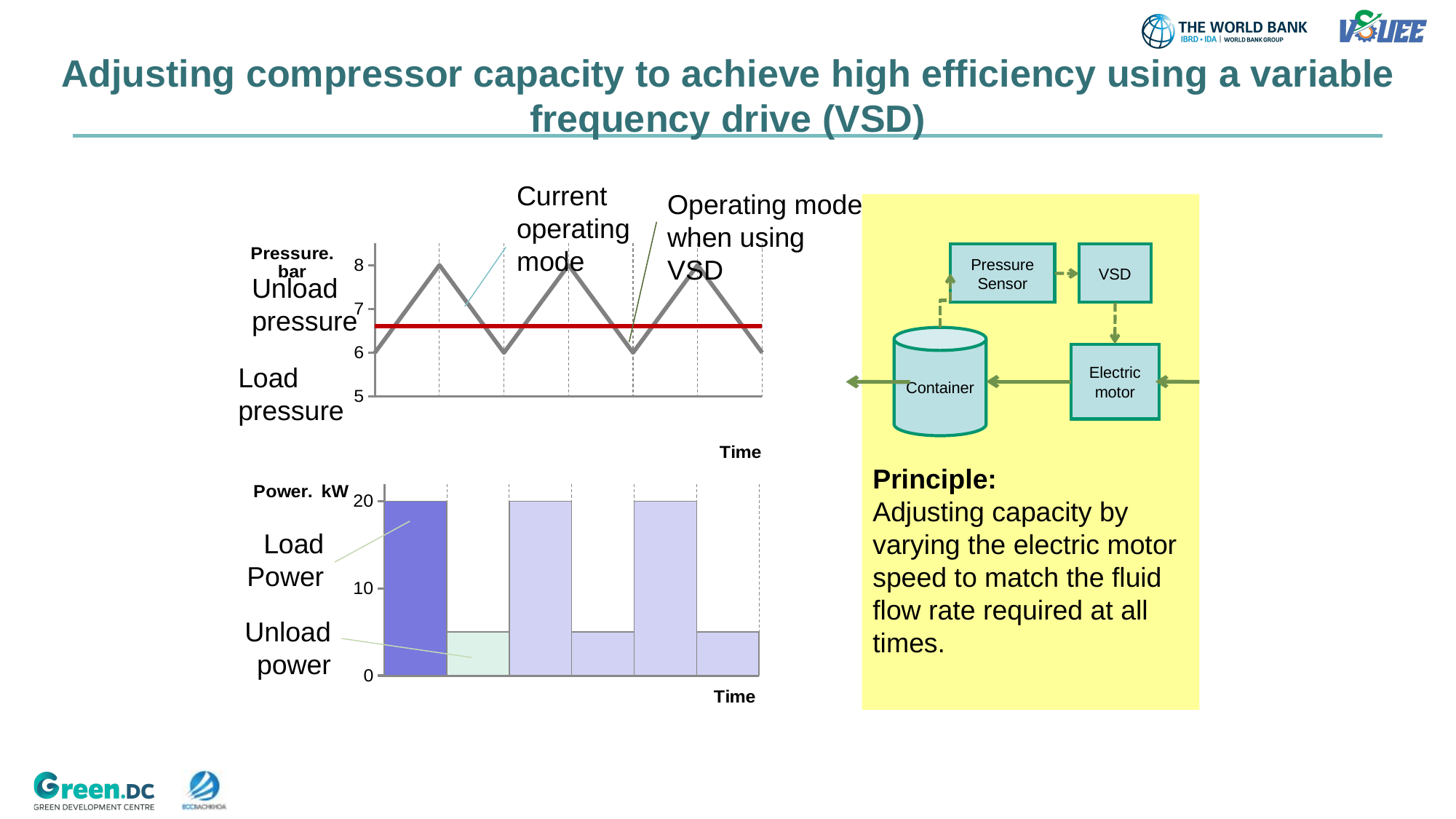

Adjusting compressor capacity to achieve high efficiency using a variable frequency drive (VSD)
Current operating mode
Operating mode when using VSD

### Chart

| Category |  |  |
|---|---|---|
Unload pressure
Load pressure

Principle:
Adjusting capacity by varying the electric motor speed to match the fluid flow rate required at all times.
Pressure Sensor
VSD
Container
Electric motor

### Chart

| Category |  |
|---|---|
Load Power
Unload power